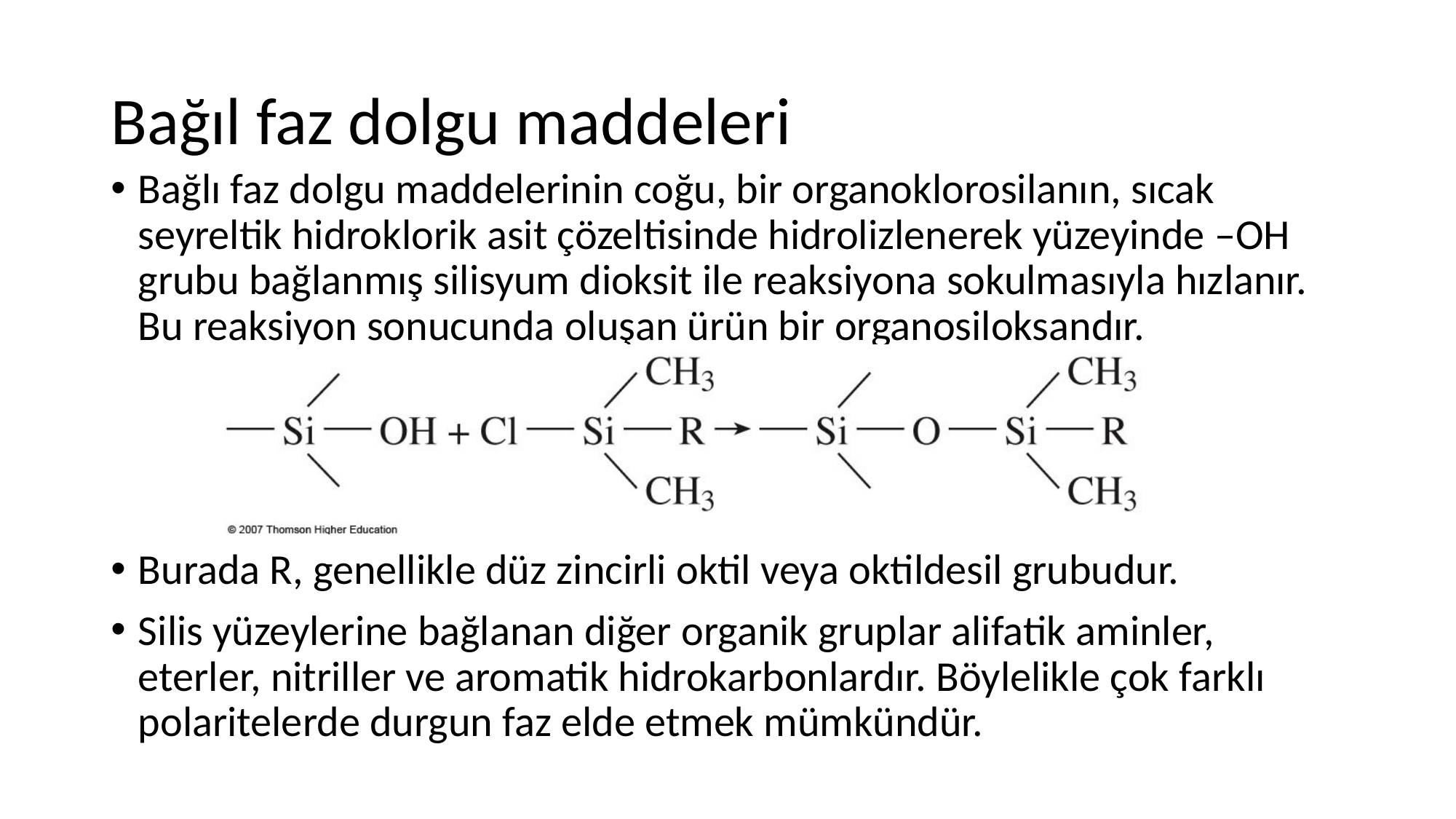

# Bağıl faz dolgu maddeleri
Bağlı faz dolgu maddelerinin coğu, bir organoklorosilanın, sıcak seyreltik hidroklorik asit çözeltisinde hidrolizlenerek yüzeyinde –OH grubu bağlanmış silisyum dioksit ile reaksiyona sokulmasıyla hızlanır. Bu reaksiyon sonucunda oluşan ürün bir organosiloksandır.

Burada R, genellikle düz zincirli oktil veya oktildesil grubudur.
Silis yüzeylerine bağlanan diğer organik gruplar alifatik aminler, eterler, nitriller ve aromatik hidrokarbonlardır. Böylelikle çok farklı polaritelerde durgun faz elde etmek mümkündür.